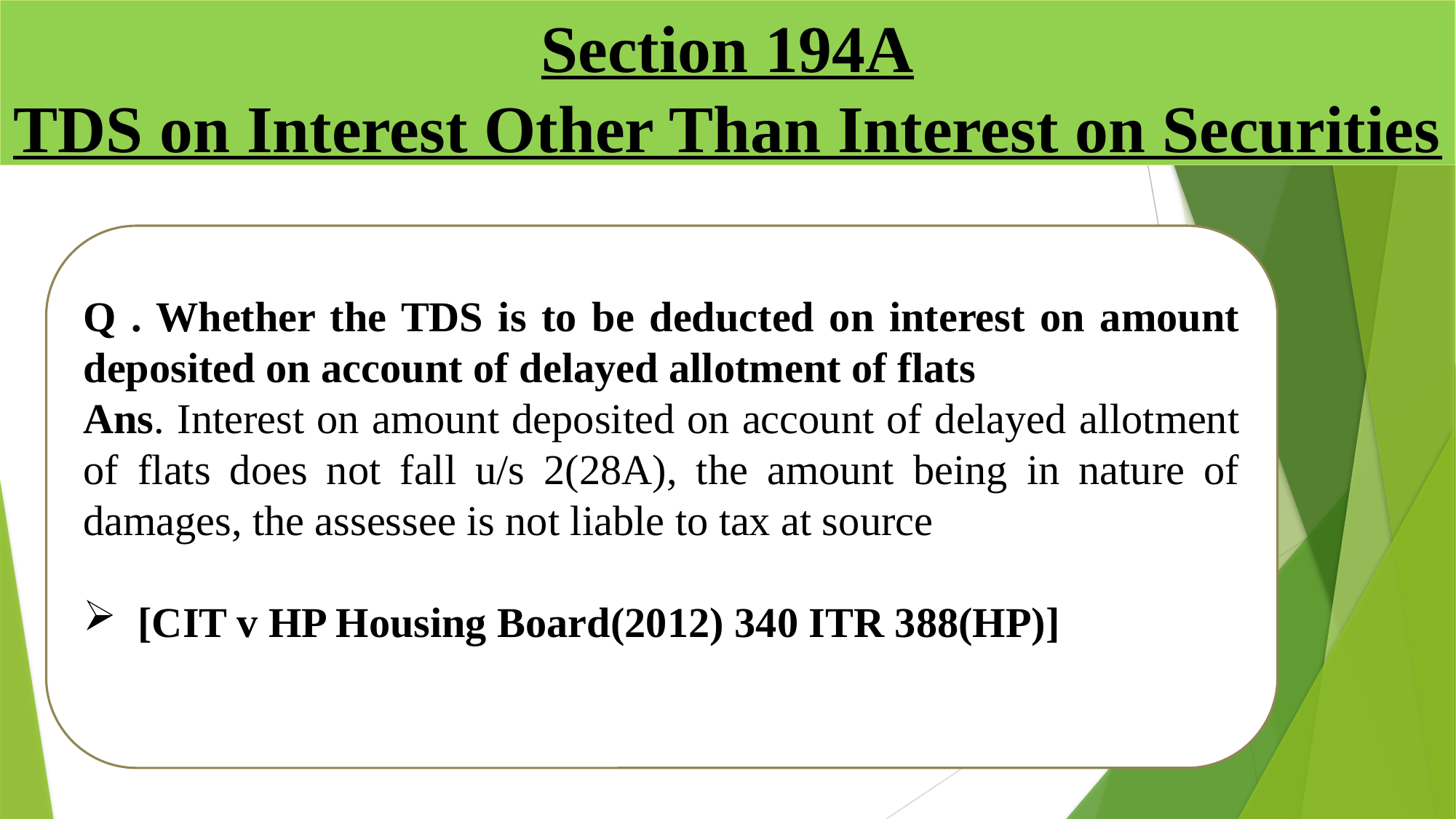

# Section 194A TDS on Interest Other Than Interest on Securities
Q . Whether the TDS is to be deducted on interest on amount deposited on account of delayed allotment of flats
Ans. Interest on amount deposited on account of delayed allotment of flats does not fall u/s 2(28A), the amount being in nature of damages, the assessee is not liable to tax at source

[CIT v HP Housing Board(2012) 340 ITR 388(HP)]